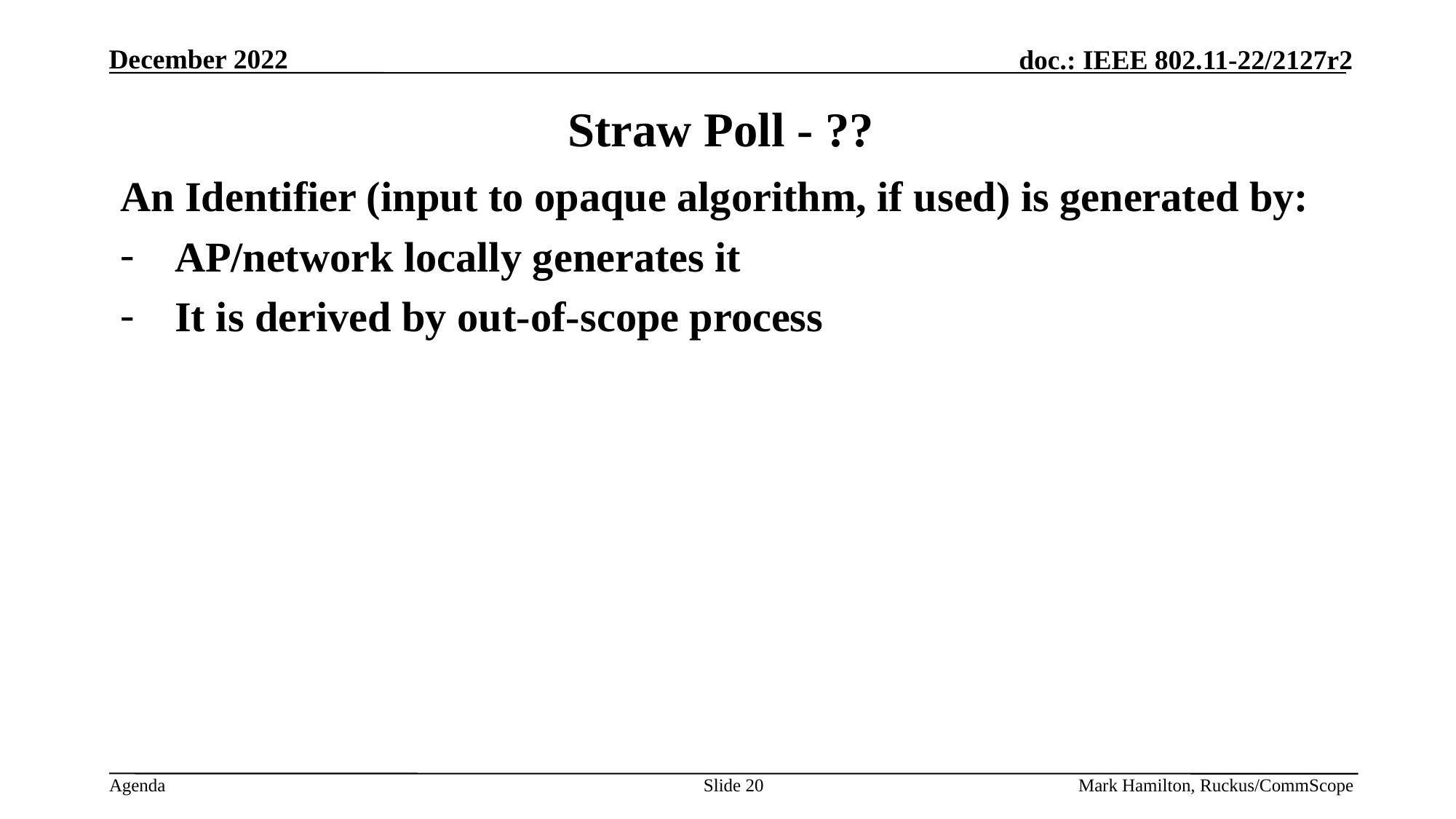

# Straw Poll - ??
An Identifier (input to opaque algorithm, if used) is generated by:
AP/network locally generates it
It is derived by out-of-scope process

Slide 20